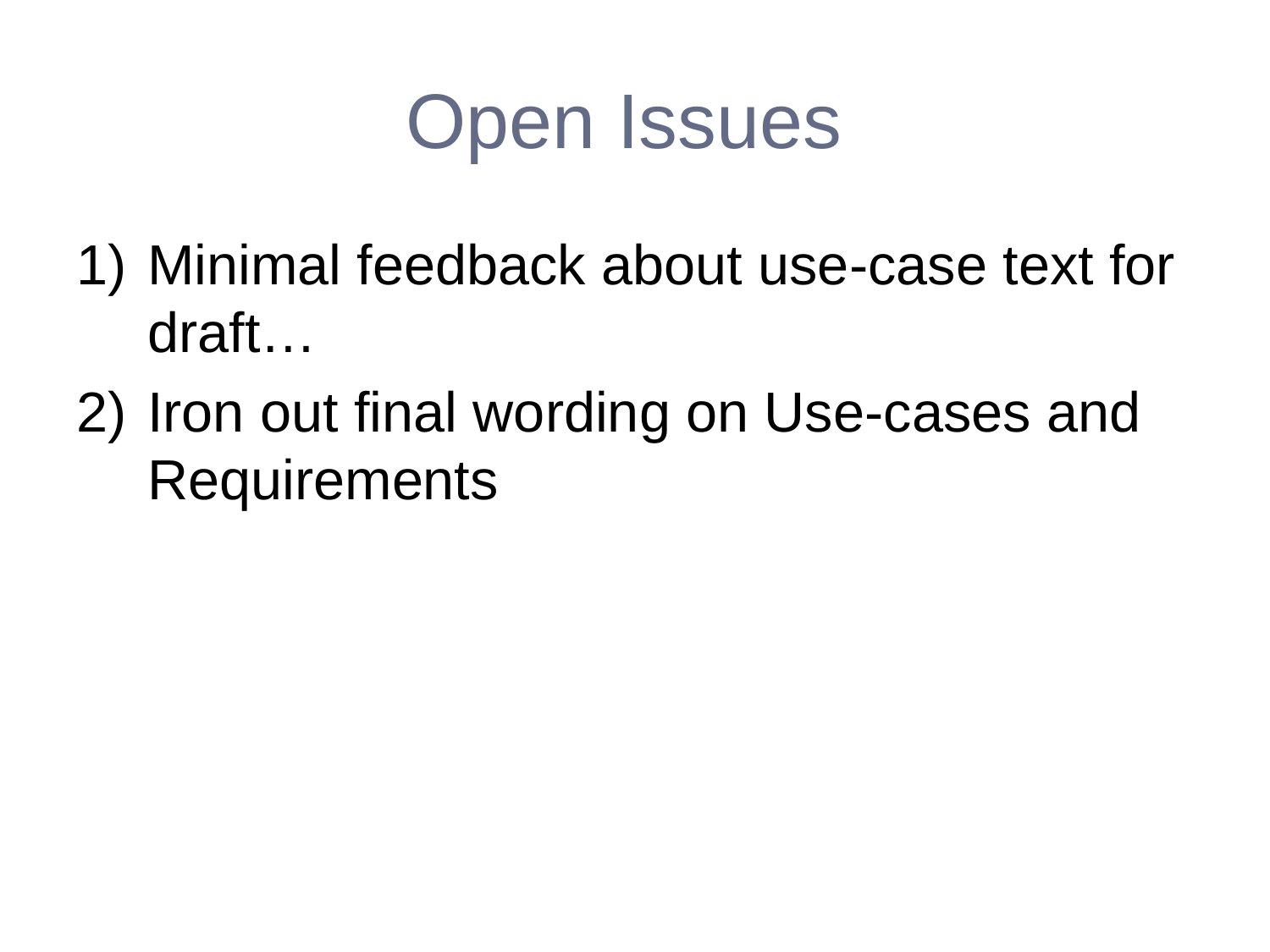

# Open Issues
Minimal feedback about use-case text for draft…
Iron out final wording on Use-cases and Requirements